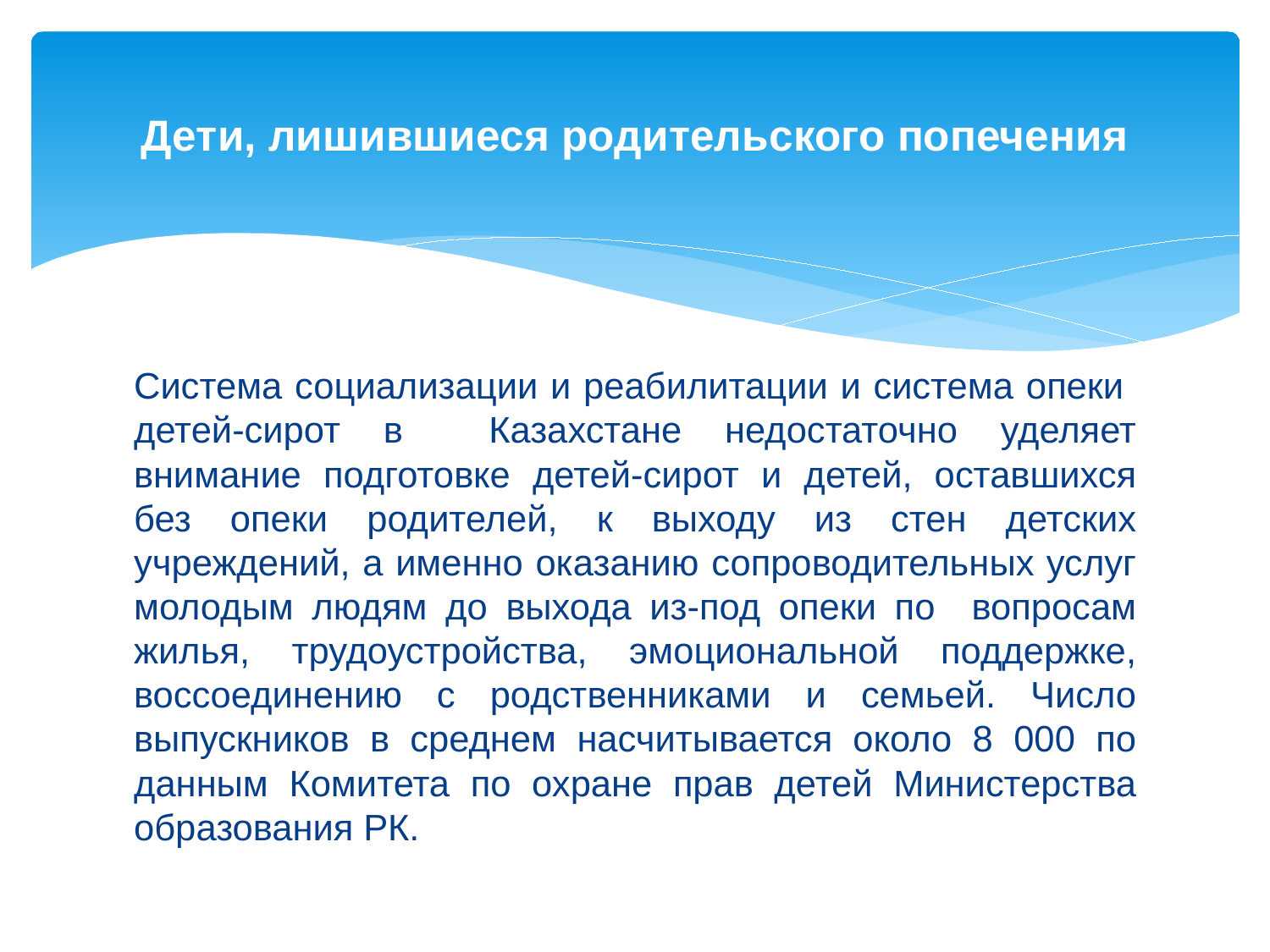

# Дети, лишившиеся родительского попечения
Система социализации и реабилитации и система опеки  детей-сирот в  Казахстане недостаточно уделяет внимание подготовке детей-сирот и детей, оставшихся без опеки родителей, к выходу из стен детских учреждений, а именно оказанию сопроводительных услуг молодым людям до выхода из-под опеки по  вопросам жилья, трудоустройства, эмоциональной поддержке, воссоединению с родственниками и семьей. Число выпускников в среднем насчитывается около 8 000 по данным Комитета по охране прав детей Министерства образования РК.